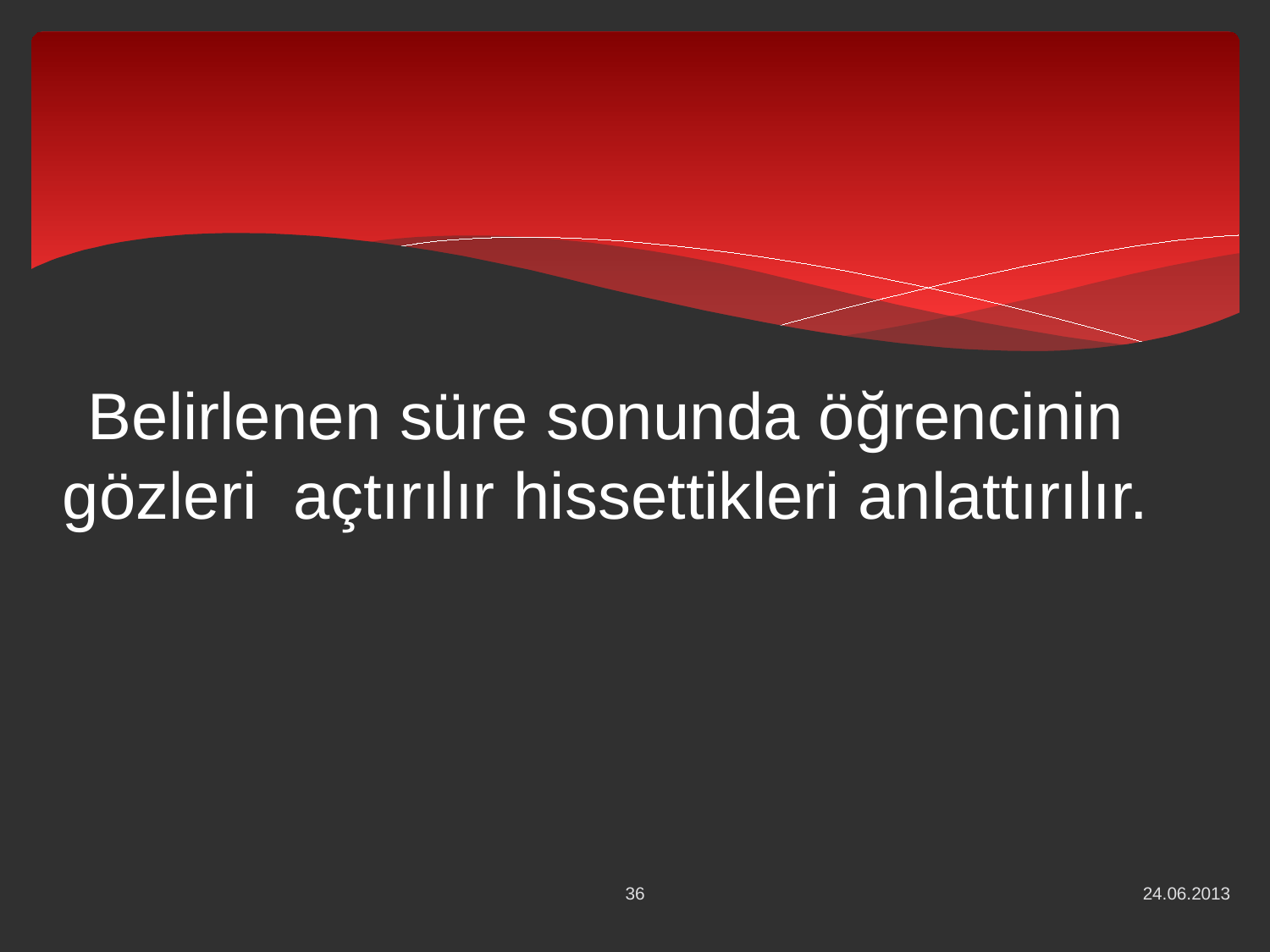

# Belirlenen süre sonunda öğrencinin gözleri  açtırılır hissettikleri anlattırılır.
36
24.06.2013